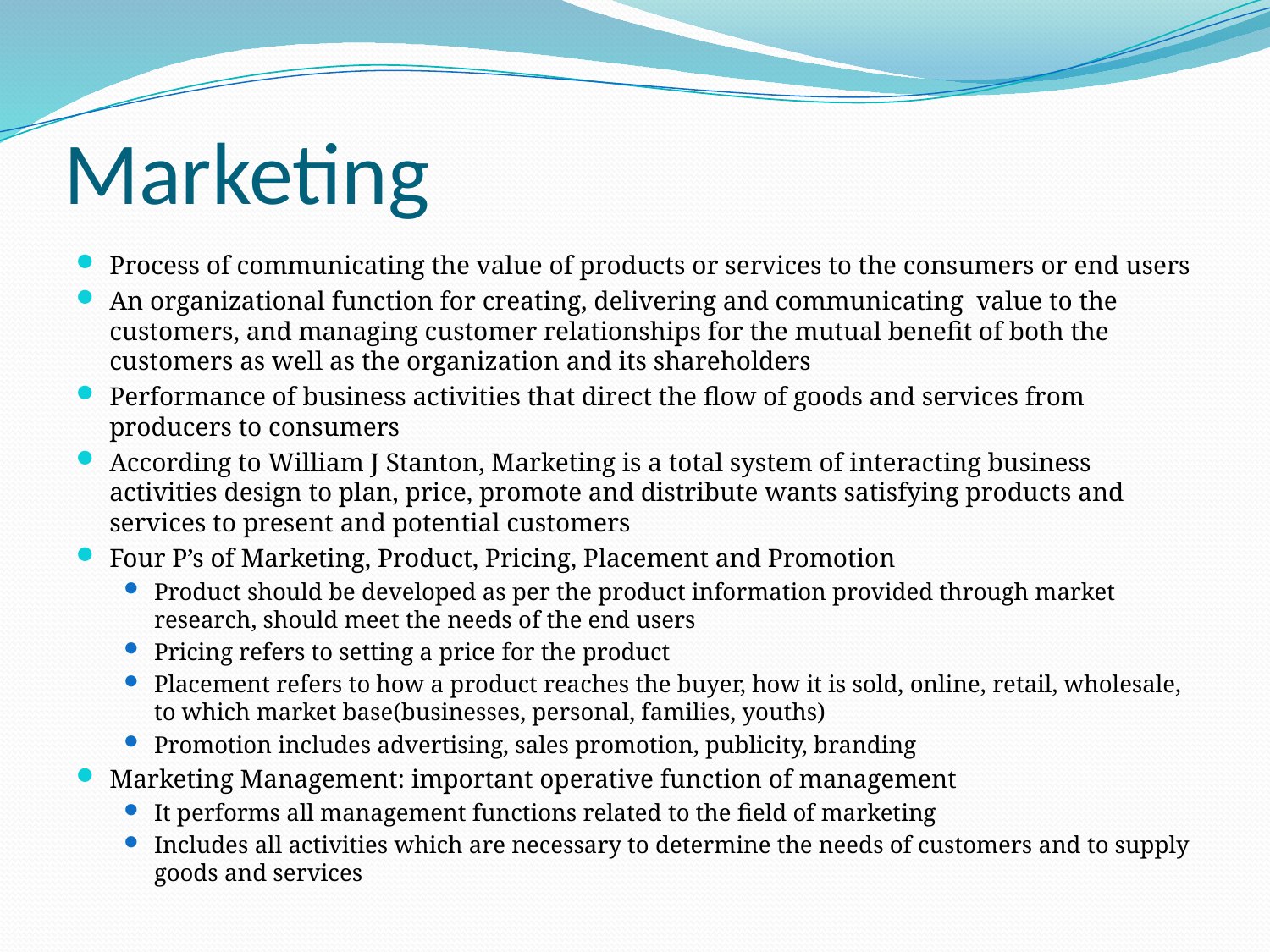

# Marketing
Process of communicating the value of products or services to the consumers or end users
An organizational function for creating, delivering and communicating  value to the customers, and managing customer relationships for the mutual benefit of both the customers as well as the organization and its shareholders
Performance of business activities that direct the flow of goods and services from producers to consumers
According to William J Stanton, Marketing is a total system of interacting business activities design to plan, price, promote and distribute wants satisfying products and services to present and potential customers
Four P’s of Marketing, Product, Pricing, Placement and Promotion
Product should be developed as per the product information provided through market research, should meet the needs of the end users
Pricing refers to setting a price for the product
Placement refers to how a product reaches the buyer, how it is sold, online, retail, wholesale, to which market base(businesses, personal, families, youths)
Promotion includes advertising, sales promotion, publicity, branding
Marketing Management: important operative function of management
It performs all management functions related to the field of marketing
Includes all activities which are necessary to determine the needs of customers and to supply goods and services